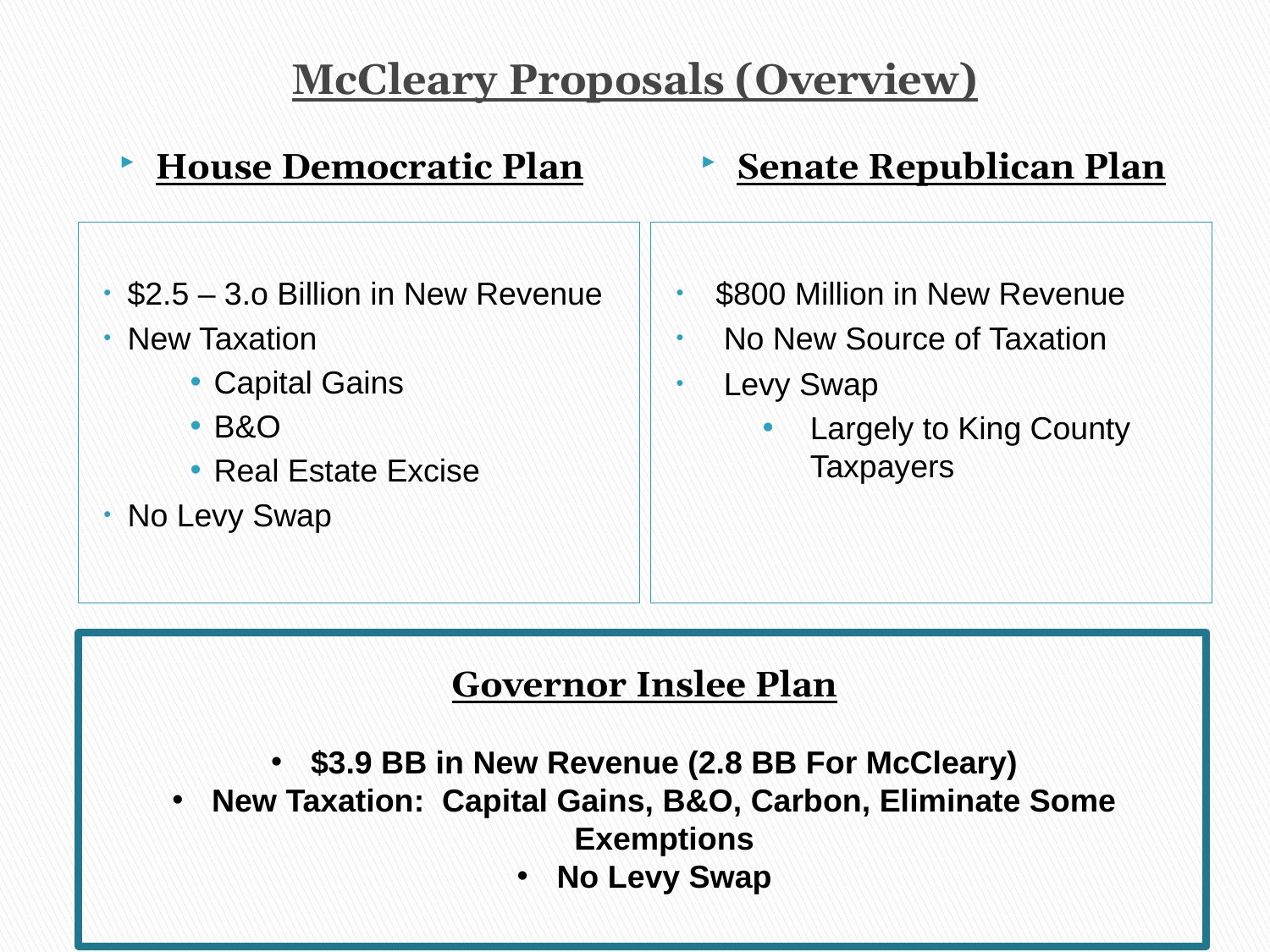

# McCleary Proposals (Overview)
House Democratic Plan
Senate Republican Plan

$2.5 – 3.o Billion in New Revenue
New Taxation
Capital Gains
B&O
Real Estate Excise
No Levy Swap

$800 Million in New Revenue
No New Source of Taxation
Levy Swap
Largely to King County Taxpayers

Governor Inslee Plan

$3.9 BB in New Revenue (2.8 BB For McCleary)
New Taxation:  Capital Gains, B&O, Carbon, Eliminate Some Exemptions
No Levy Swap